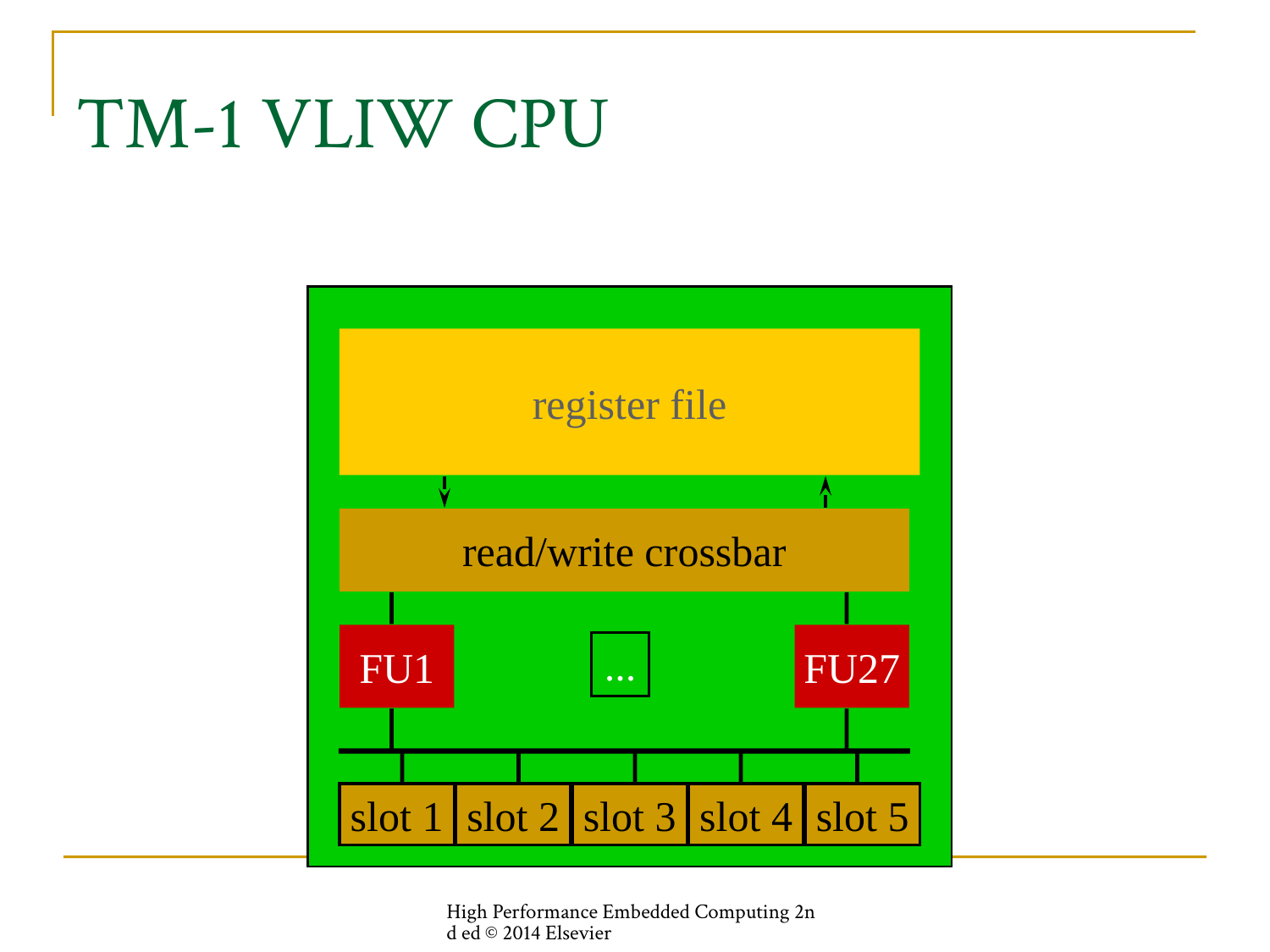

# TM-1 VLIW CPU

register file

read/write crossbar

FU1
FU27
...

slot 1
slot 2
slot 3
slot 4
slot 5
High Performance Embedded Computing 2nd ed © 2014 Elsevier